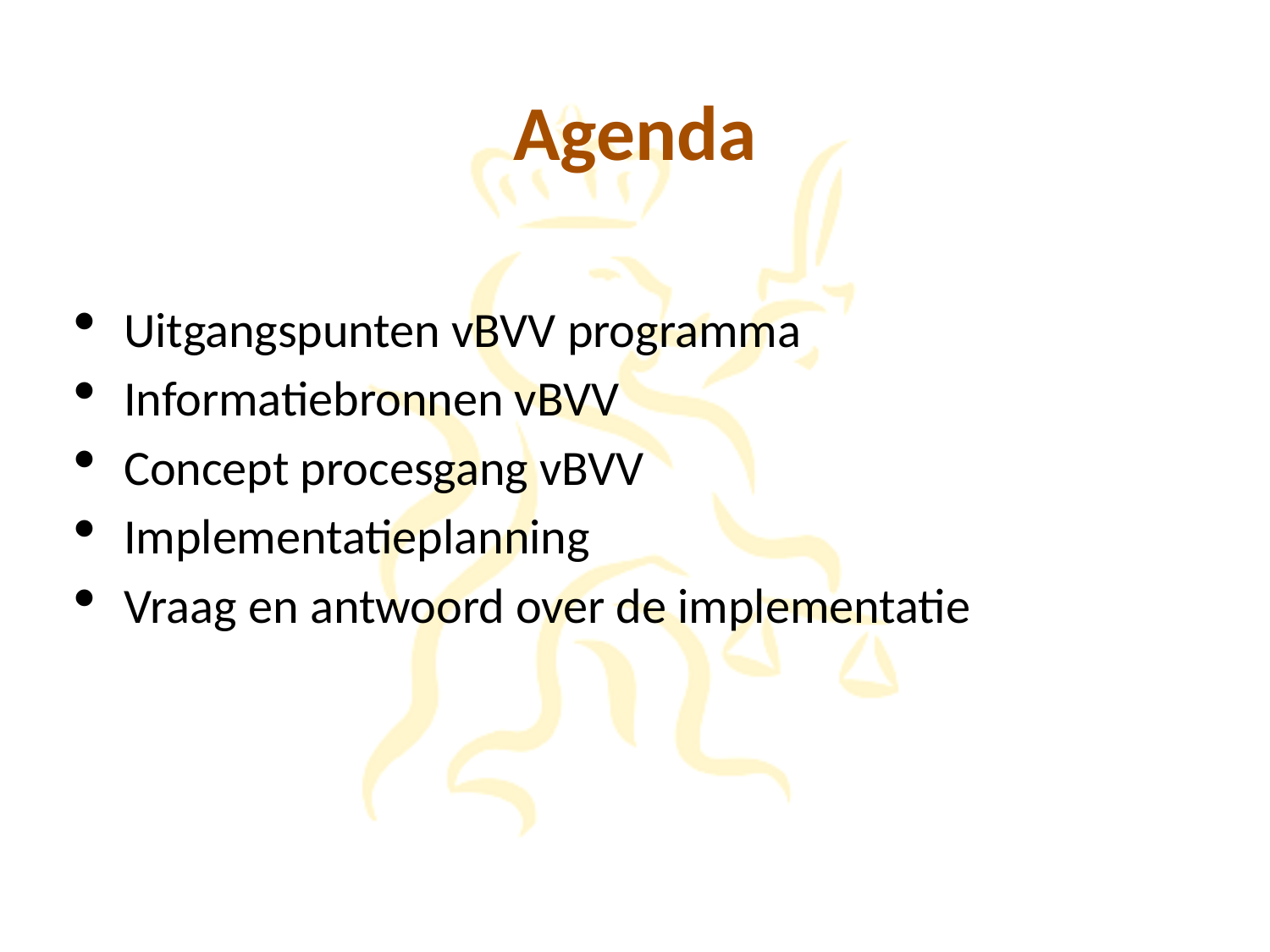

# Agenda

Uitgangspunten vBVV programma
Informatiebronnen vBVV
Concept procesgang vBVV
Implementatieplanning
Vraag en antwoord over de implementatie